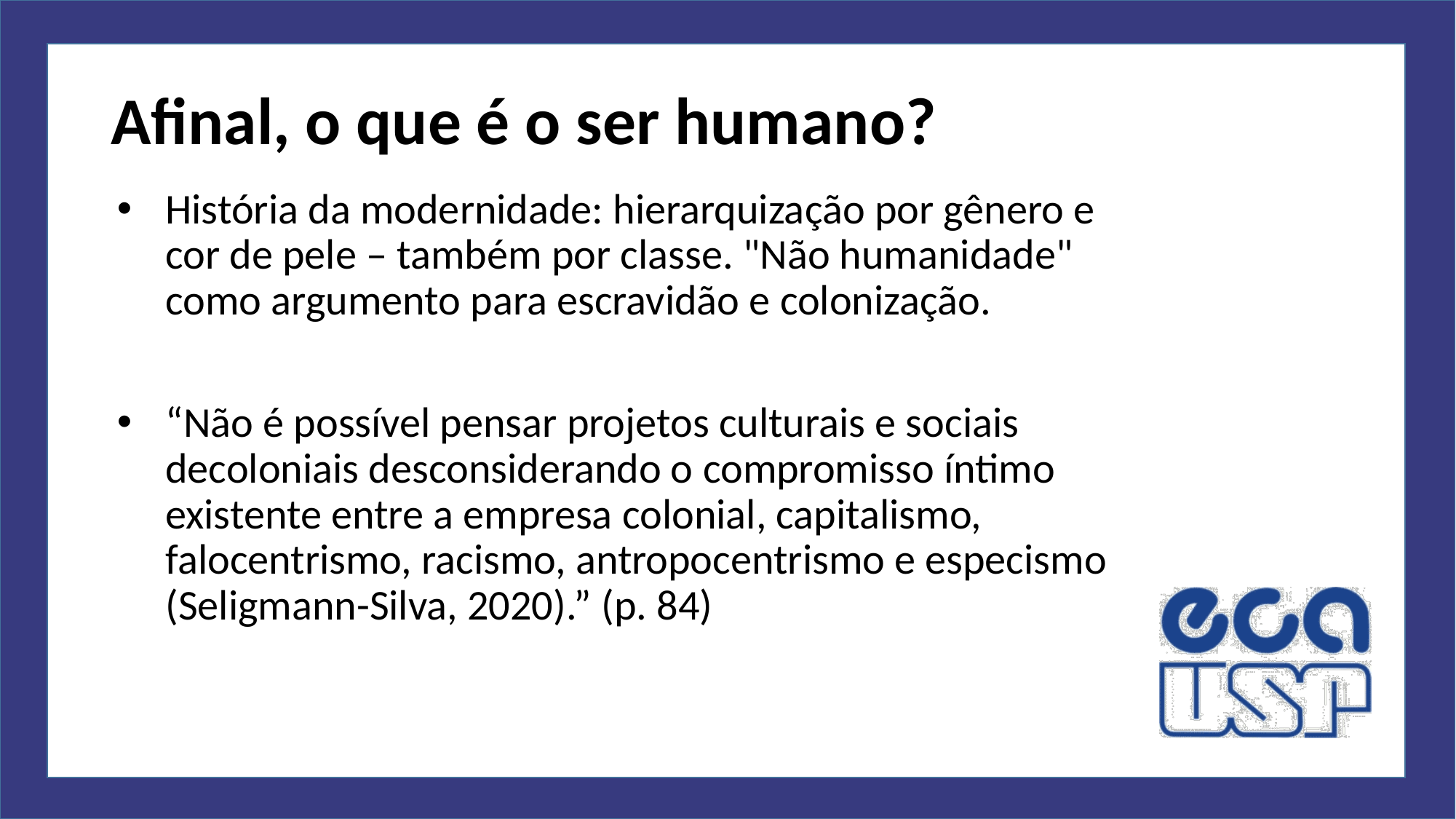

# Afinal, o que é o ser humano?
História da modernidade: hierarquização por gênero e cor de pele – também por classe. "Não humanidade" como argumento para escravidão e colonização.

“Não é possível pensar projetos culturais e sociais decoloniais desconsiderando o compromisso íntimo existente entre a empresa colonial, capitalismo, falocentrismo, racismo, antropocentrismo e especismo (Seligmann-Silva, 2020).” (p. 84)